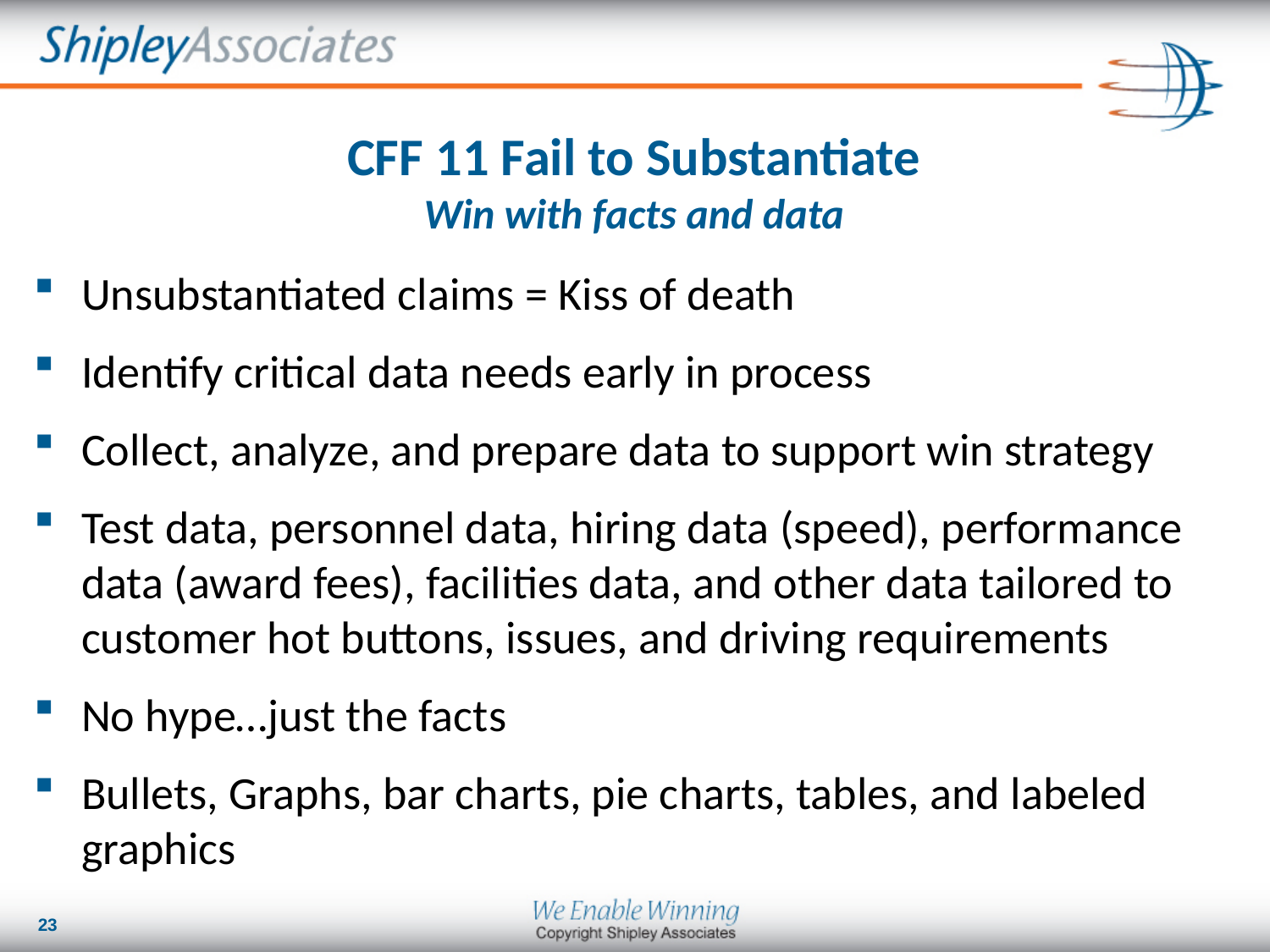

# CFF 11 Fail to Substantiate Win with facts and data
Unsubstantiated claims = Kiss of death
Identify critical data needs early in process
Collect, analyze, and prepare data to support win strategy
Test data, personnel data, hiring data (speed), performance data (award fees), facilities data, and other data tailored to customer hot buttons, issues, and driving requirements
No hype…just the facts
Bullets, Graphs, bar charts, pie charts, tables, and labeled graphics

23